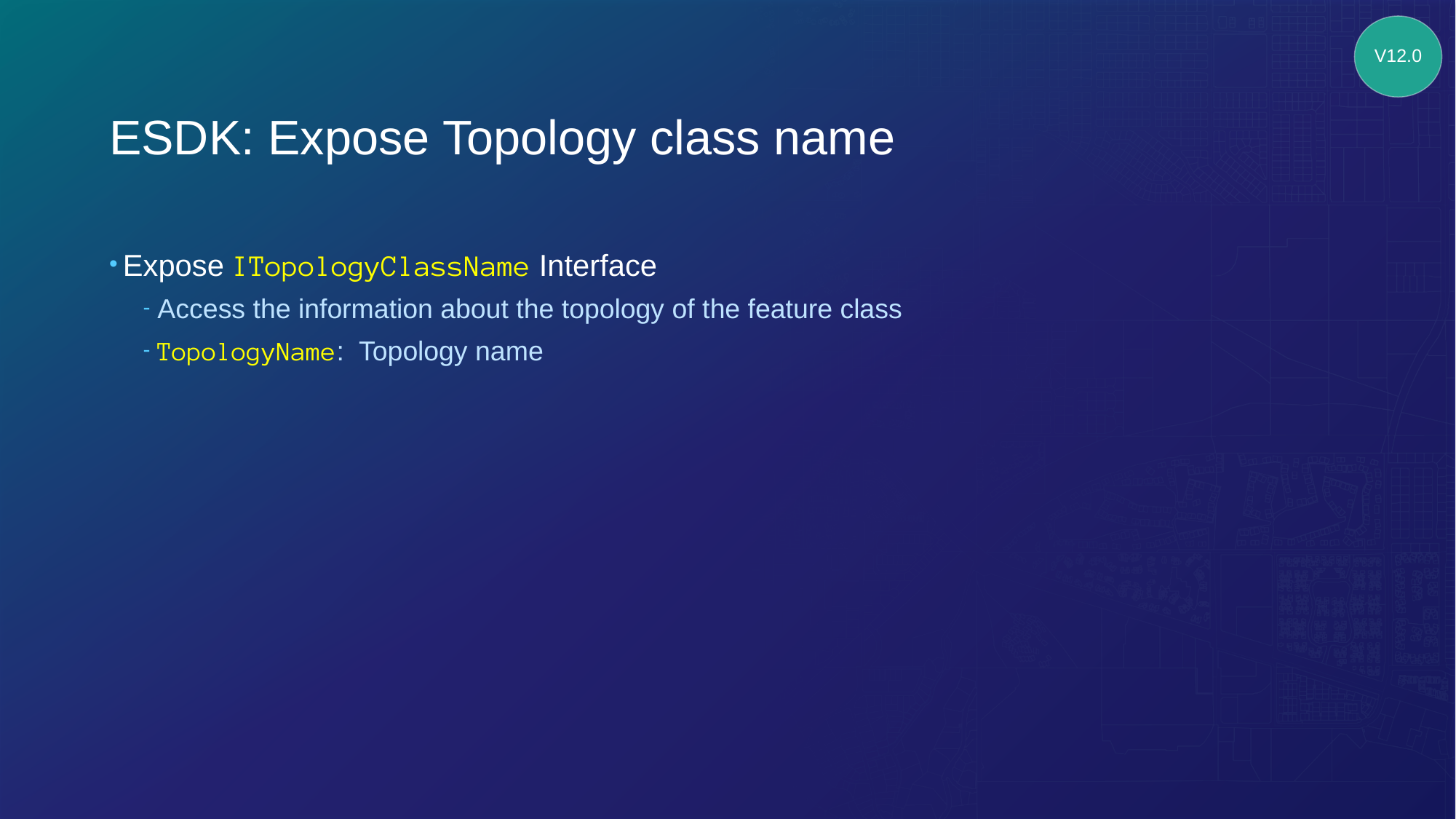

V12.0
# ESDK: Expose Topology class name
Expose ITopologyClassName Interface
Access the information about the topology of the feature class
TopologyName:  Topology name